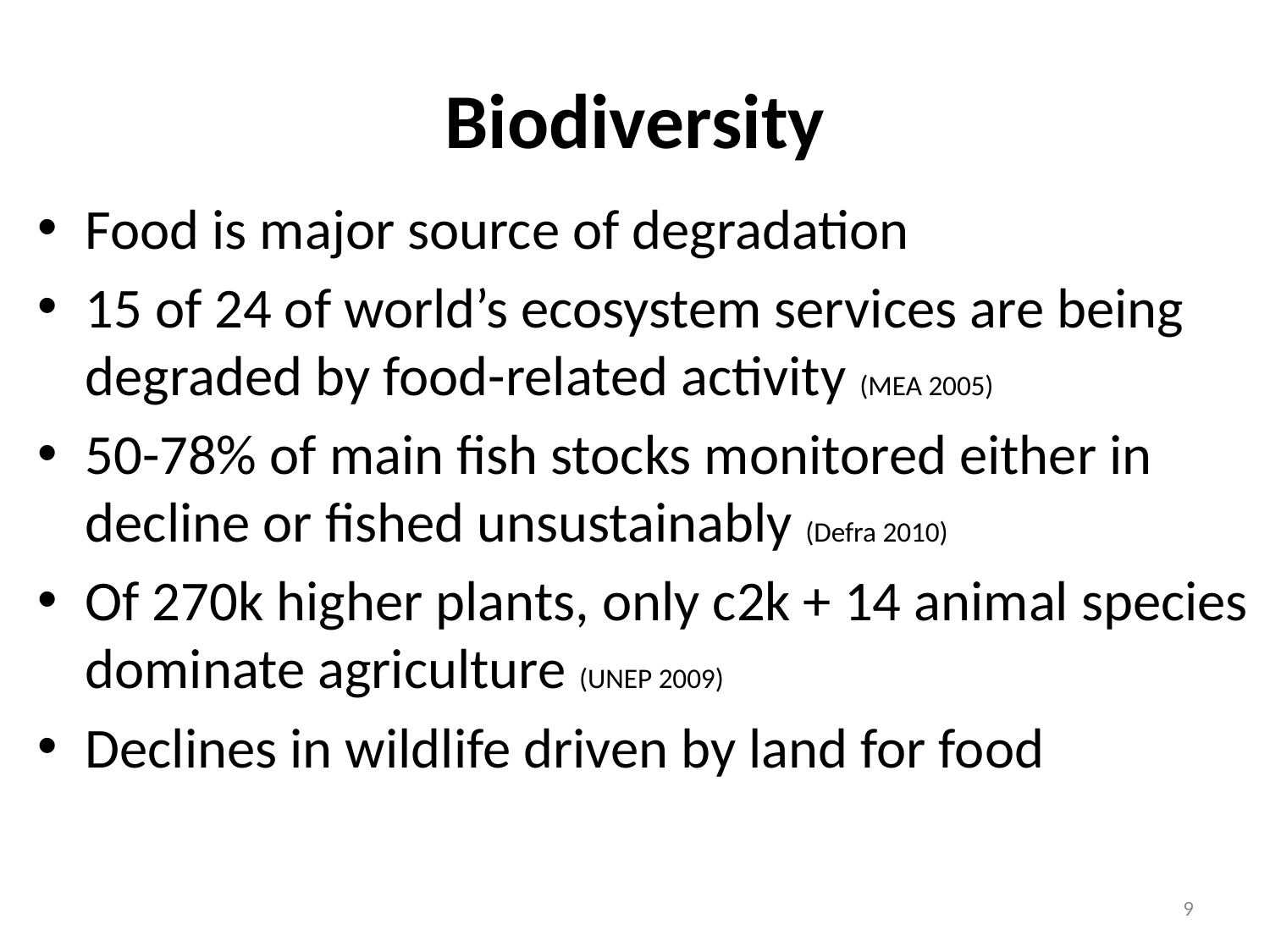

# Biodiversity
Food is major source of degradation
15 of 24 of world’s ecosystem services are being degraded by food-related activity (MEA 2005)
50-78% of main fish stocks monitored either in decline or fished unsustainably (Defra 2010)
Of 270k higher plants, only c2k + 14 animal species dominate agriculture (UNEP 2009)
Declines in wildlife driven by land for food
9